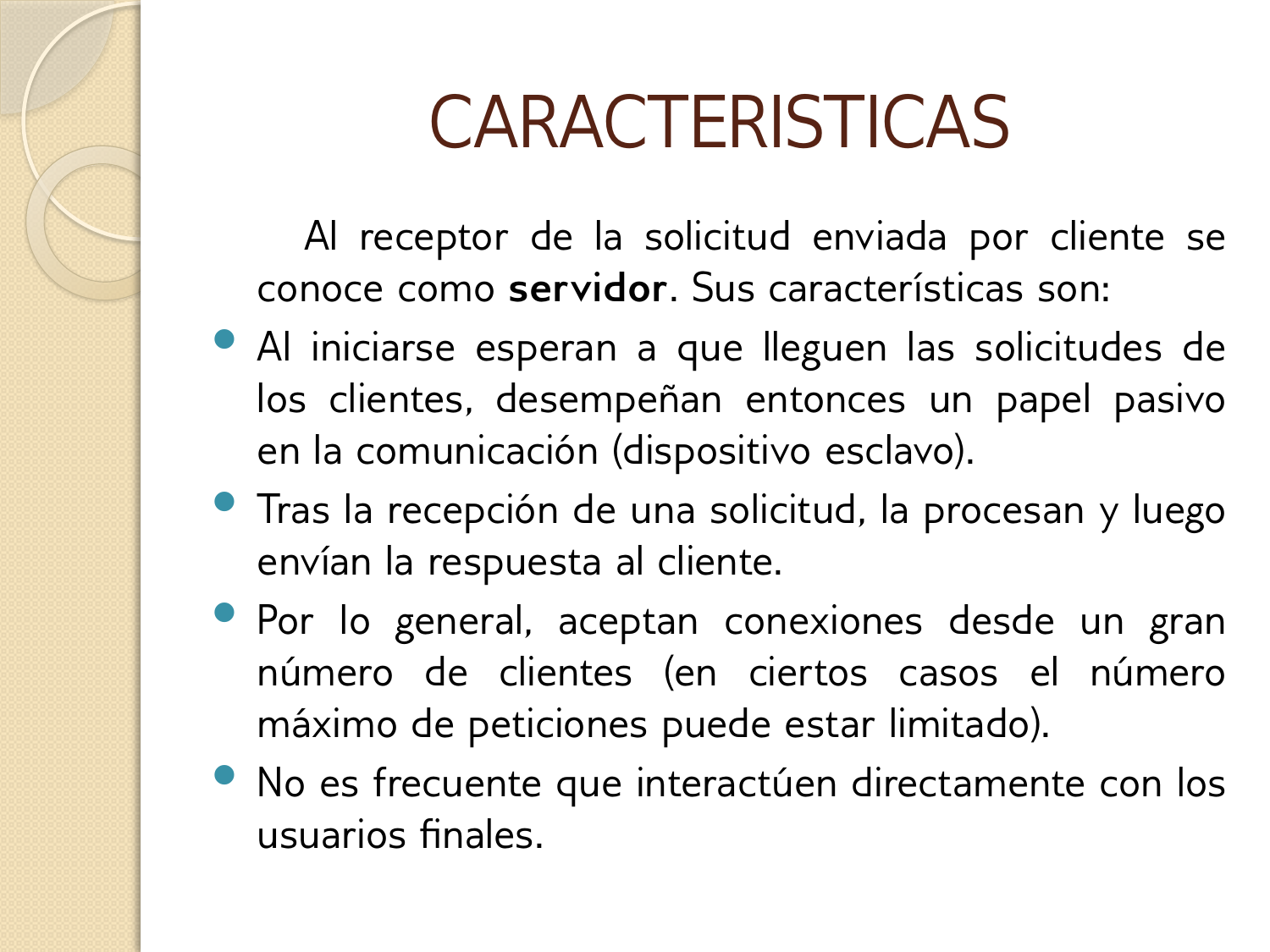

# CARACTERISTICAS
    Al receptor de la solicitud enviada por cliente se conoce como servidor. Sus características son:
Al iniciarse esperan a que lleguen las solicitudes de los clientes, desempeñan entonces un papel pasivo en la comunicación (dispositivo esclavo).
Tras la recepción de una solicitud, la procesan y luego envían la respuesta al cliente.
Por lo general, aceptan conexiones desde un gran número de clientes (en ciertos casos el número máximo de peticiones puede estar limitado).
No es frecuente que interactúen directamente con los usuarios finales.